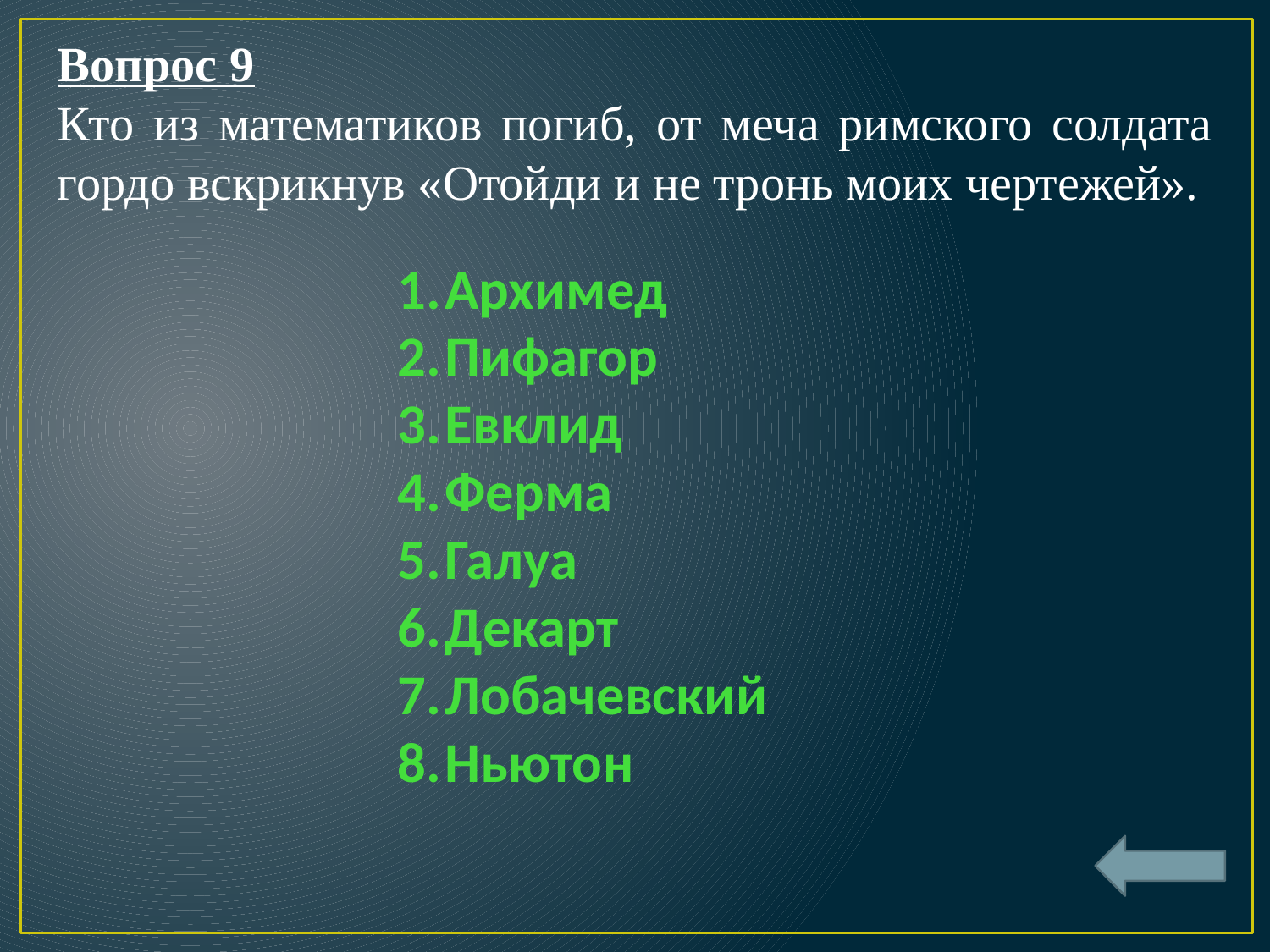

Вопрос 9
Кто из математиков погиб, от меча римского солдата гордо вскрикнув «Отойди и не тронь моих чертежей».
Архимед
Пифагор
Евклид
Ферма
Галуа
Декарт
Лобачевский
Ньютон